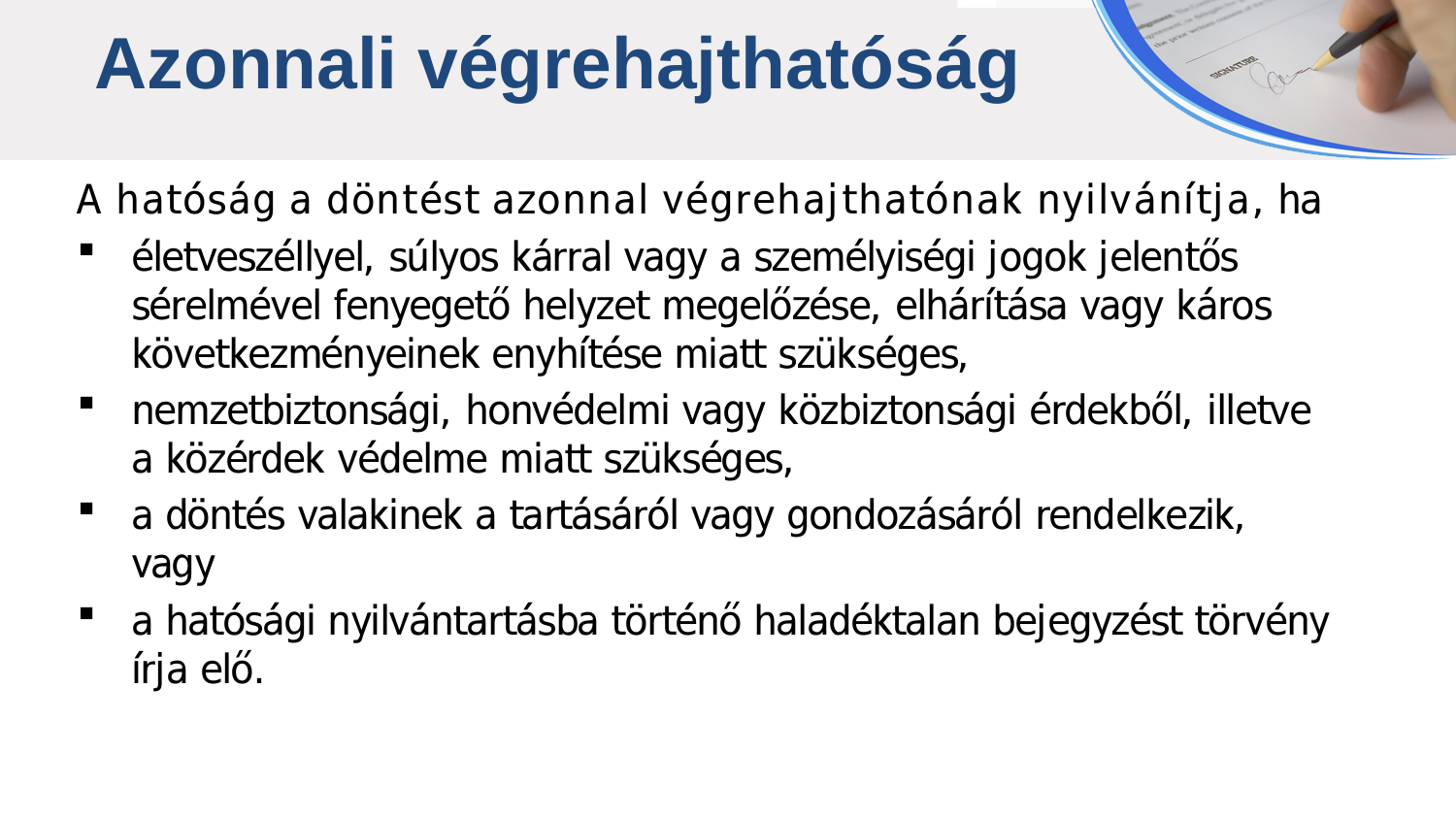

Azonnali végrehajthatóság

A hatóság a döntést azonnal végrehajthatónak nyilvánítja, ha
életveszéllyel, súlyos kárral vagy a személyiségi jogok jelentős
sérelmével fenyegető helyzet megelőzése, elhárítása vagy káros
következményeinek enyhítése miatt szükséges,
nemzetbiztonsági, honvédelmi vagy közbiztonsági érdekből, illetve a közérdek védelme miatt szükséges,
a döntés valakinek a tartásáról vagy gondozásáról rendelkezik, vagy
a hatósági nyilvántartásba történő haladéktalan bejegyzést törvény írja elő.